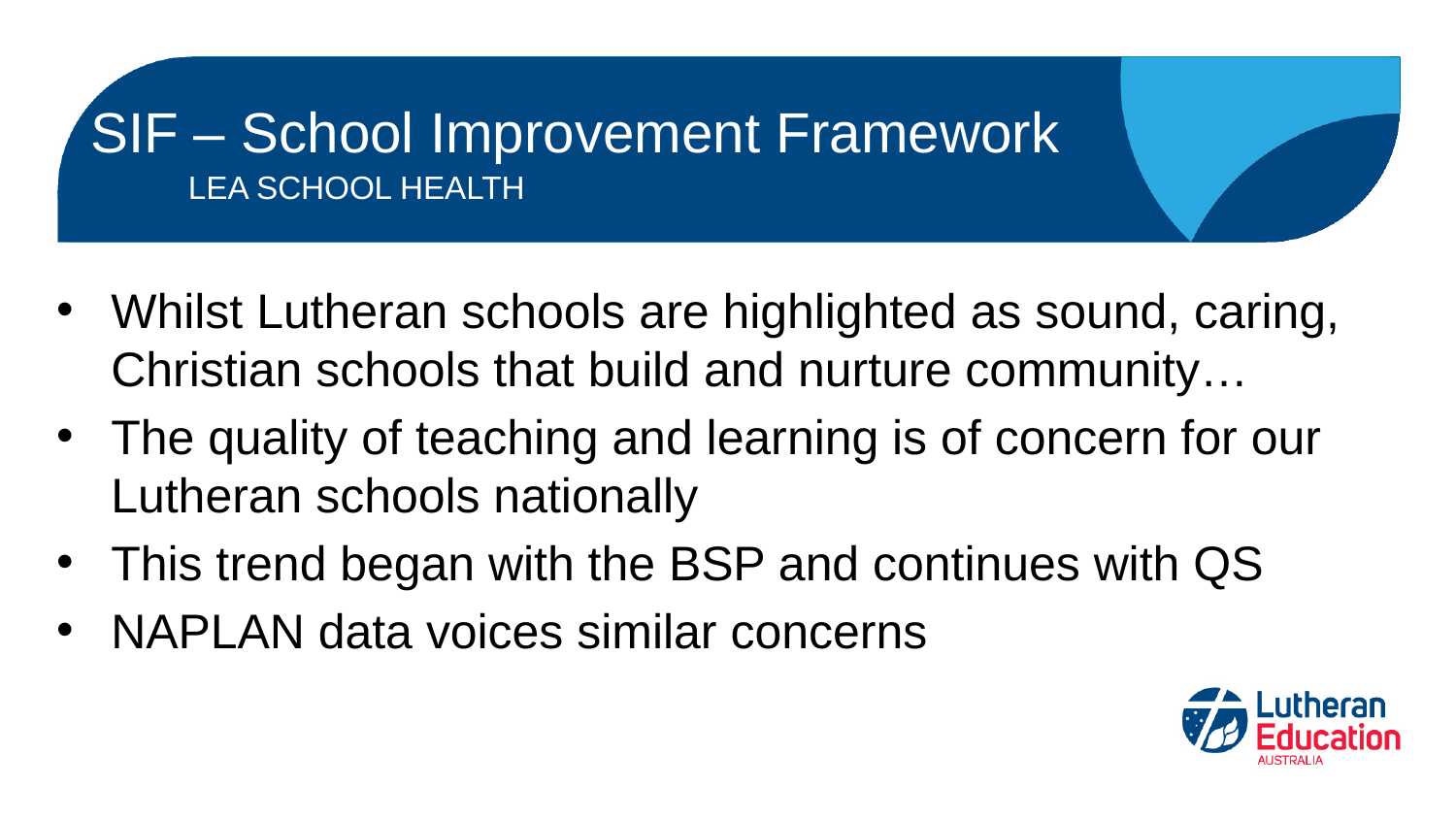

SIF – School Improvement Framework
LEA SCHOOL HEALTH
Whilst Lutheran schools are highlighted as sound, caring, Christian schools that build and nurture community…
The quality of teaching and learning is of concern for our Lutheran schools nationally
This trend began with the BSP and continues with QS
NAPLAN data voices similar concerns